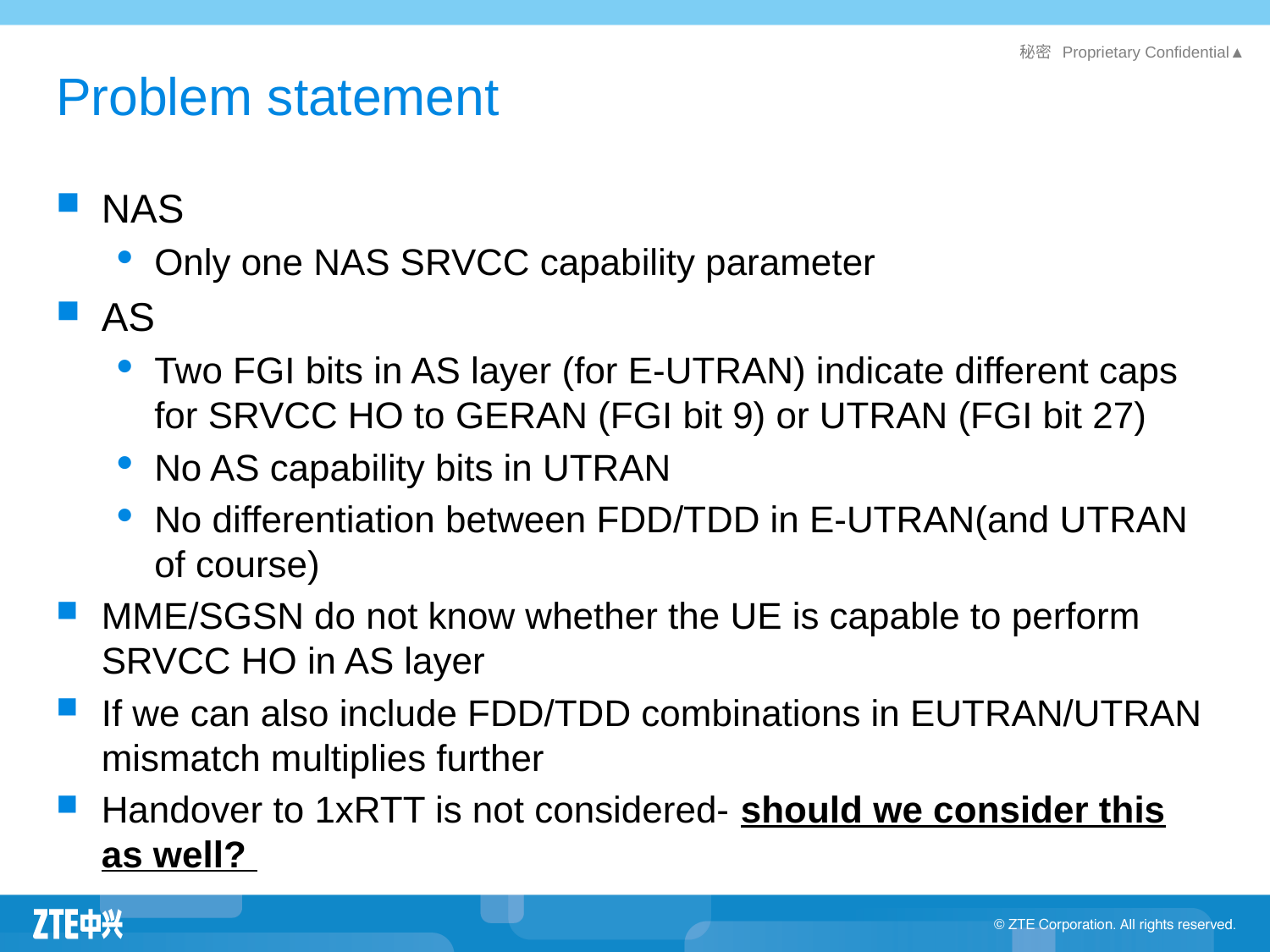

# Problem statement
NAS
Only one NAS SRVCC capability parameter
AS
Two FGI bits in AS layer (for E-UTRAN) indicate different caps for SRVCC HO to GERAN (FGI bit 9) or UTRAN (FGI bit 27)
No AS capability bits in UTRAN
No differentiation between FDD/TDD in E-UTRAN(and UTRAN of course)
MME/SGSN do not know whether the UE is capable to perform SRVCC HO in AS layer
If we can also include FDD/TDD combinations in EUTRAN/UTRAN mismatch multiplies further
Handover to 1xRTT is not considered- should we consider this as well?